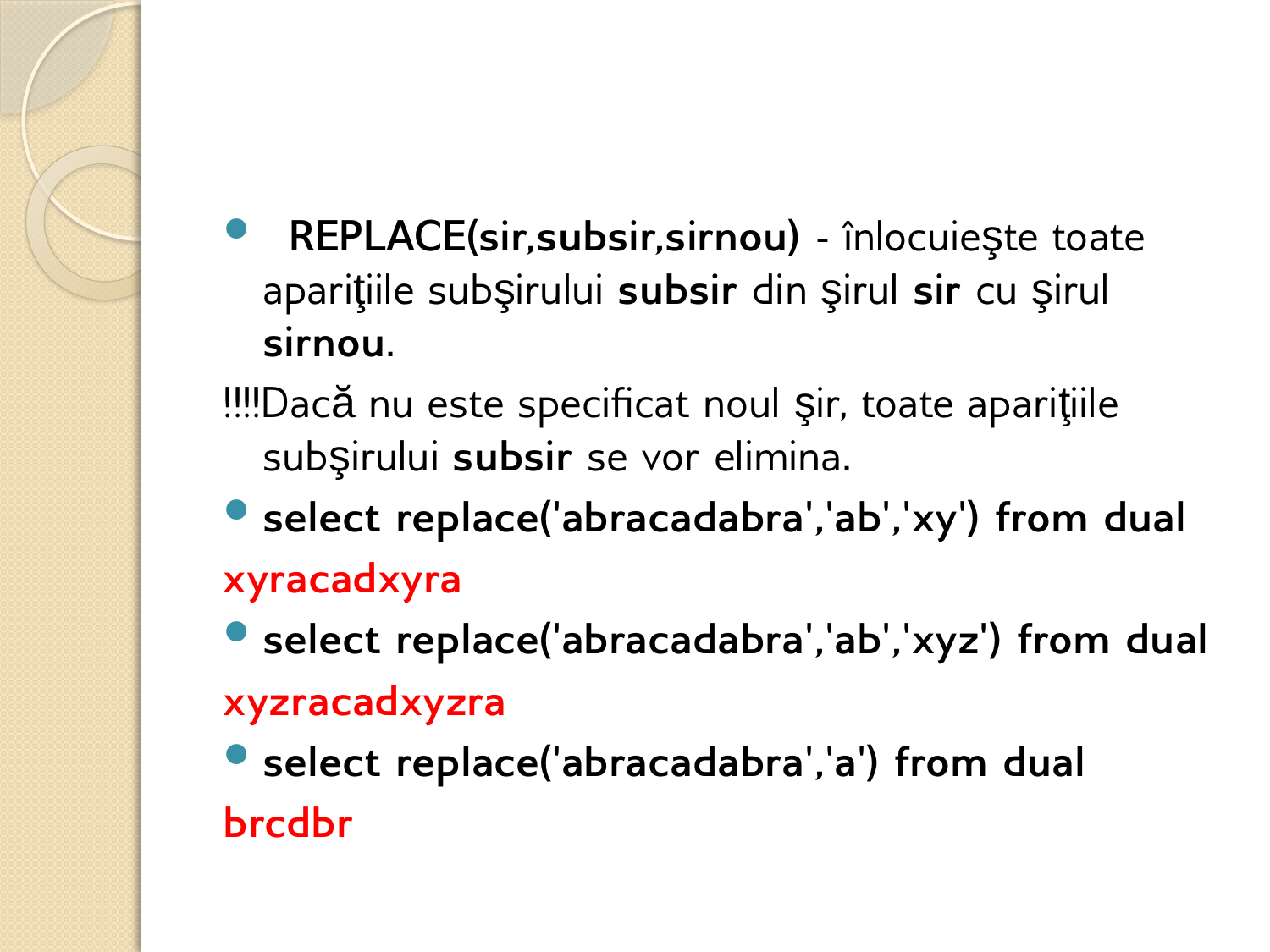

#
  REPLACE(sir,subsir,sirnou) - înlocuieşte toate apariţiile subşirului subsir din şirul sir cu şirul sirnou.
!!!!Dacă nu este specificat noul şir, toate apariţiile subşirului subsir se vor elimina.
select replace('abracadabra','ab','xy') from dual
xyracadxyra
select replace('abracadabra','ab','xyz') from dual
xyzracadxyzra
select replace('abracadabra','a') from dual
brcdbr